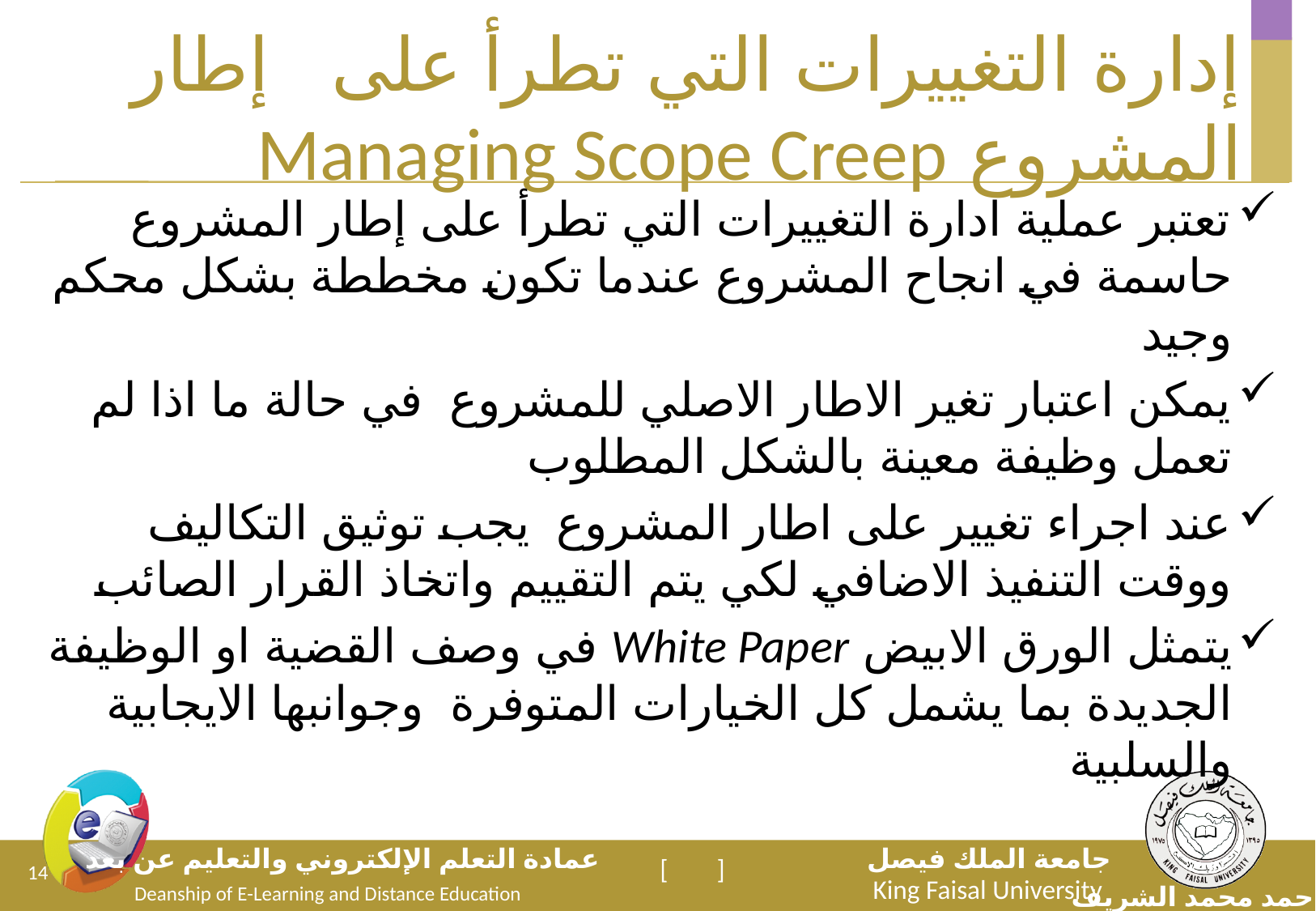

# إدارة التغييرات التي تطرأ على   إطار المشروع Managing Scope Creep
تعتبر عملية ادارة التغييرات التي تطرأ على إطار المشروع حاسمة في انجاح المشروع عندما تكون مخططة بشكل محكم وجيد
يمكن اعتبار تغير الاطار الاصلي للمشروع  في حالة ما اذا لم تعمل وظيفة معينة بالشكل المطلوب
عند اجراء تغيير على اطار المشروع  يجب توثيق التكاليف ووقت التنفيذ الاضافي لكي يتم التقييم واتخاذ القرار الصائب
يتمثل الورق الابيض White Paper في وصف القضية او الوظيفة الجديدة بما يشمل كل الخيارات المتوفرة  وجوانبها الايجابية والسلبية

14